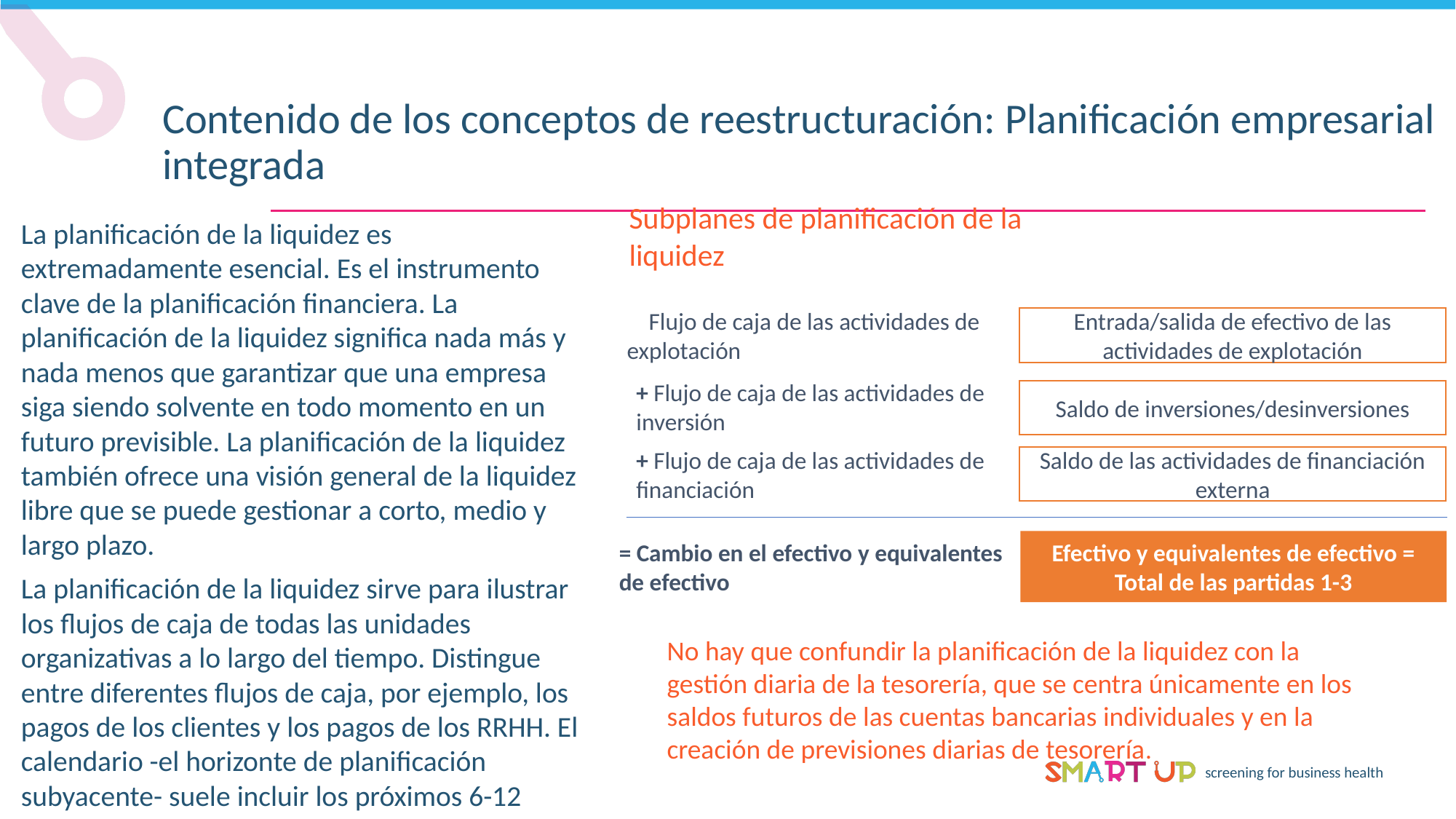

Contenido de los conceptos de reestructuración: Planificación empresarial integrada
La planificación de la liquidez es extremadamente esencial. Es el instrumento clave de la planificación financiera. La planificación de la liquidez significa nada más y nada menos que garantizar que una empresa siga siendo solvente en todo momento en un futuro previsible. La planificación de la liquidez también ofrece una visión general de la liquidez libre que se puede gestionar a corto, medio y largo plazo.
La planificación de la liquidez sirve para ilustrar los flujos de caja de todas las unidades organizativas a lo largo del tiempo. Distingue entre diferentes flujos de caja, por ejemplo, los pagos de los clientes y los pagos de los RRHH. El calendario -el horizonte de planificación subyacente- suele incluir los próximos 6-12 meses. Sin embargo, algunos modelos de negocio pueden requerir una planificación con varios años de antelación.
Subplanes de planificación de la liquidez
    Flujo de caja de las actividades de explotación
Entrada/salida de efectivo de las actividades de explotación
+ Flujo de caja de las actividades de inversión
Saldo de inversiones/desinversiones
+ Flujo de caja de las actividades de financiación
Saldo de las actividades de financiación externa
= Cambio en el efectivo y equivalentes de efectivo
Efectivo y equivalentes de efectivo = Total de las partidas 1-3
No hay que confundir la planificación de la liquidez con la gestión diaria de la tesorería, que se centra únicamente en los saldos futuros de las cuentas bancarias individuales y en la creación de previsiones diarias de tesorería.